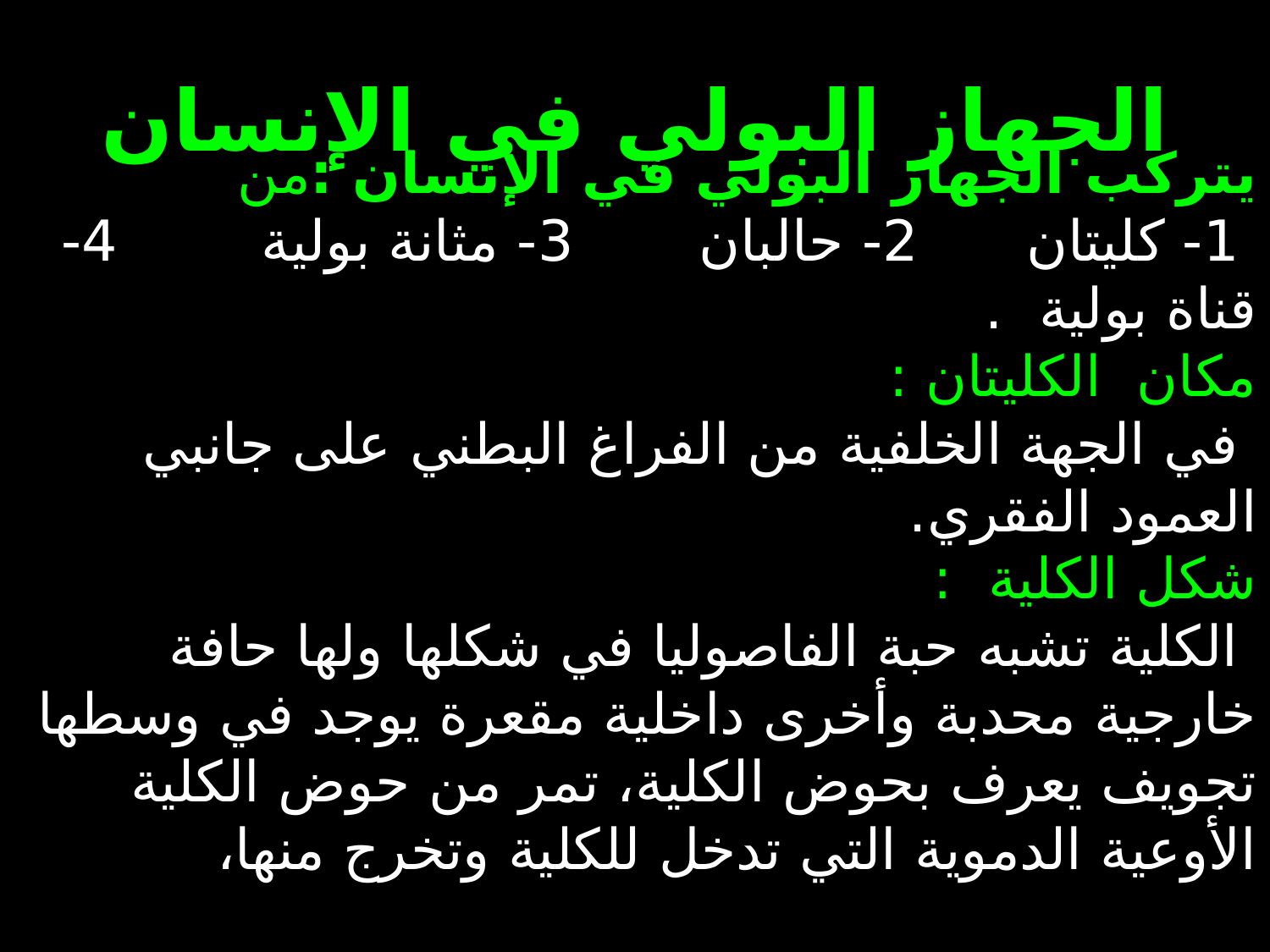

# الجهاز البولي في الإنسان
يتركب الجهاز البولي في الإنسان :من
 1- كليتان      2- حالبان       3- مثانة بولية        4- قناة بولية  .
مكان  الكليتان :
 في الجهة الخلفية من الفراغ البطني على جانبي العمود الفقري.
شكل الكلية  :
 الكلية تشبه حبة الفاصوليا في شكلها ولها حافة خارجية محدبة وأخرى داخلية مقعرة يوجد في وسطها تجويف يعرف بحوض الكلية، تمر من حوض الكلية الأوعية الدموية التي تدخل للكلية وتخرج منها،